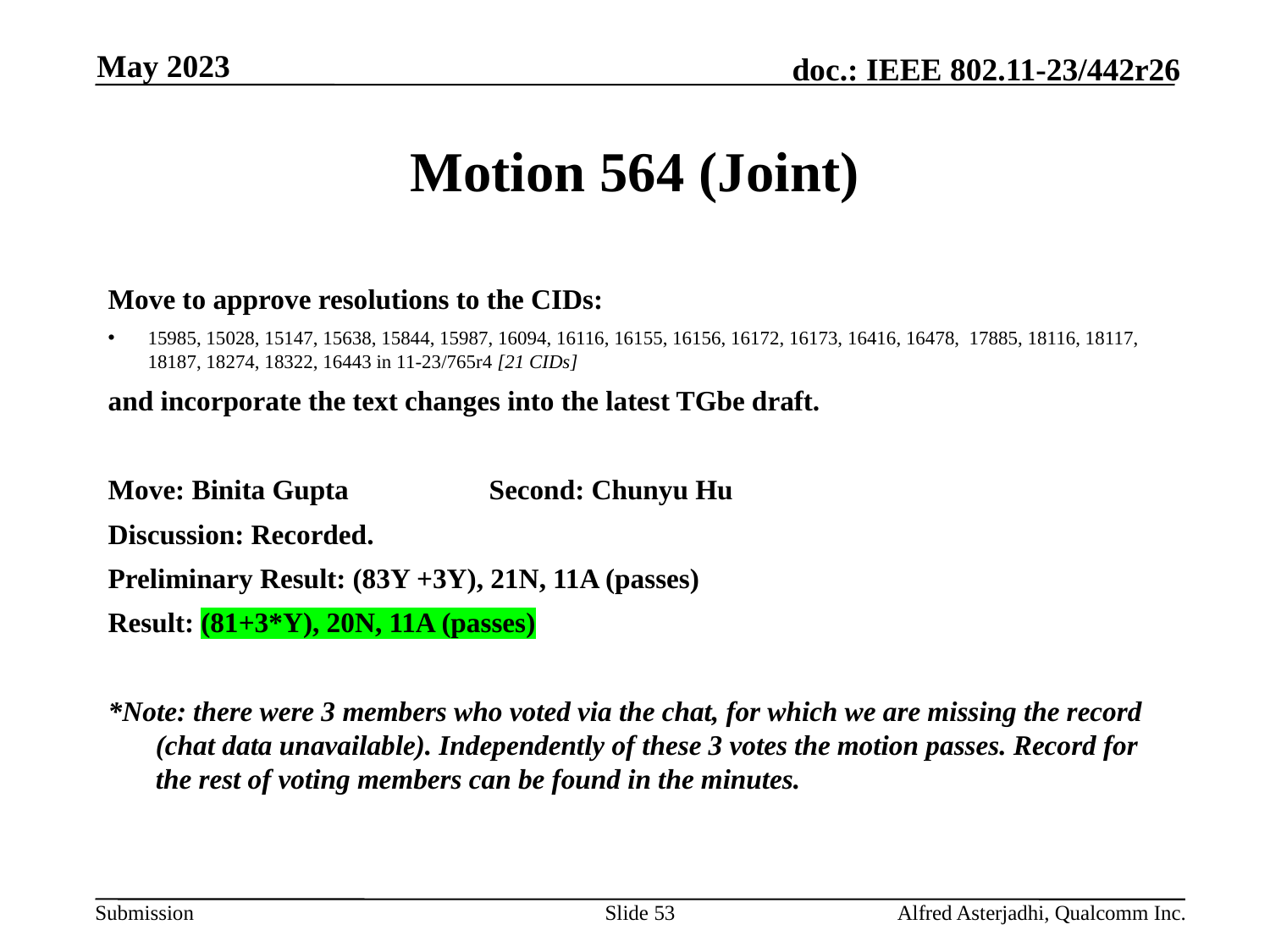

May 2023
# Motion 564 (Joint)
Move to approve resolutions to the CIDs:
15985, 15028, 15147, 15638, 15844, 15987, 16094, 16116, 16155, 16156, 16172, 16173, 16416, 16478,  17885, 18116, 18117, 18187, 18274, 18322, 16443 in 11-23/765r4 [21 CIDs]
and incorporate the text changes into the latest TGbe draft.

Move: Binita Gupta		Second: Chunyu Hu
Discussion: Recorded.
Preliminary Result: (83Y +3Y), 21N, 11A (passes)
Result: (81+3*Y), 20N, 11A (passes)

*Note: there were 3 members who voted via the chat, for which we are missing the record (chat data unavailable). Independently of these 3 votes the motion passes. Record for the rest of voting members can be found in the minutes.
Slide 53
Alfred Asterjadhi, Qualcomm Inc.